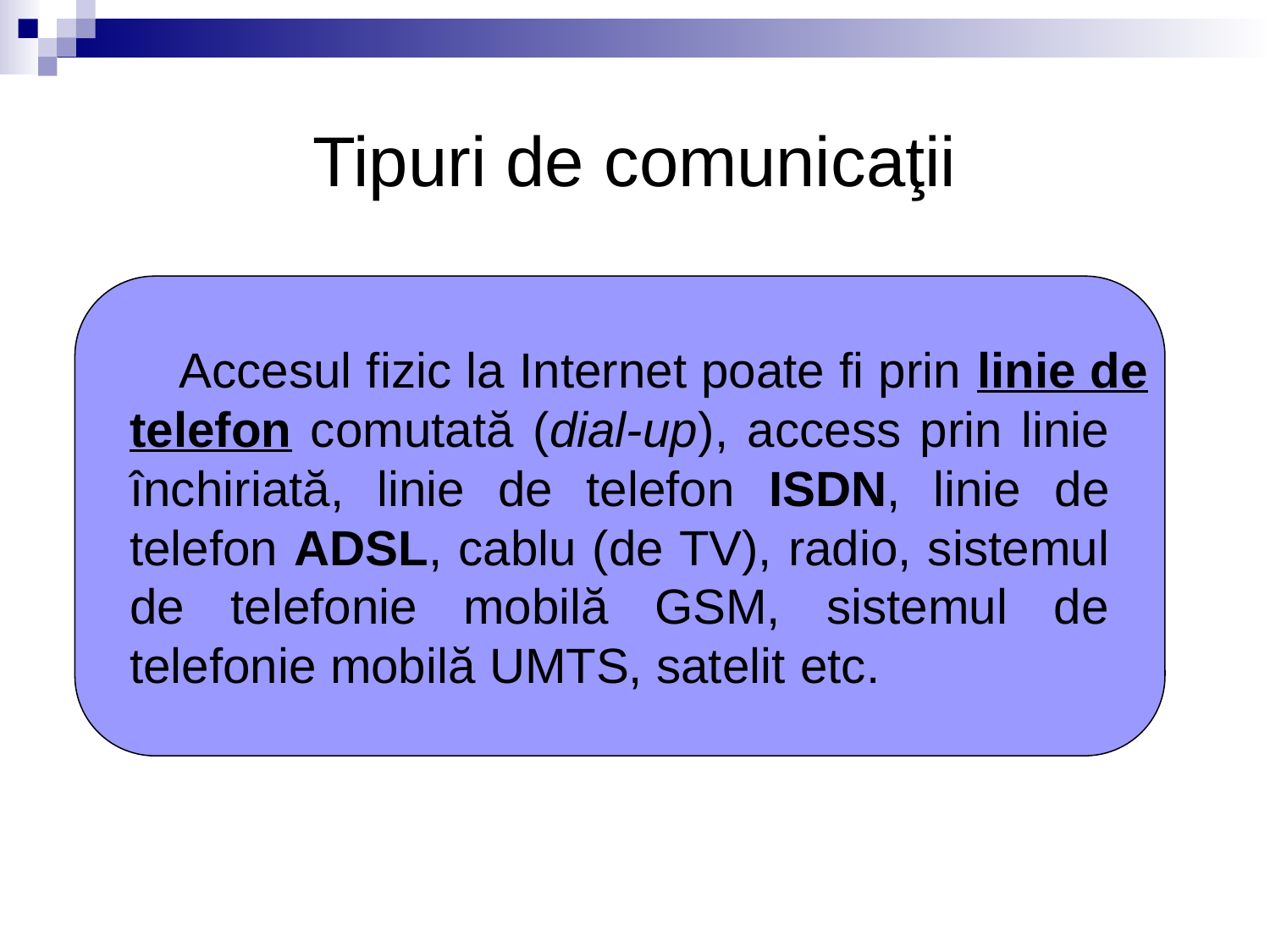

# Tipuri de comunicaţii
Accesul fizic la Internet poate fi prin linie de telefon comutată (dial-up), access prin linie închiriată, linie de telefon ISDN, linie de telefon ADSL, cablu (de TV), radio, sistemul de telefonie mobilă GSM, sistemul de telefonie mobilă UMTS, satelit etc.